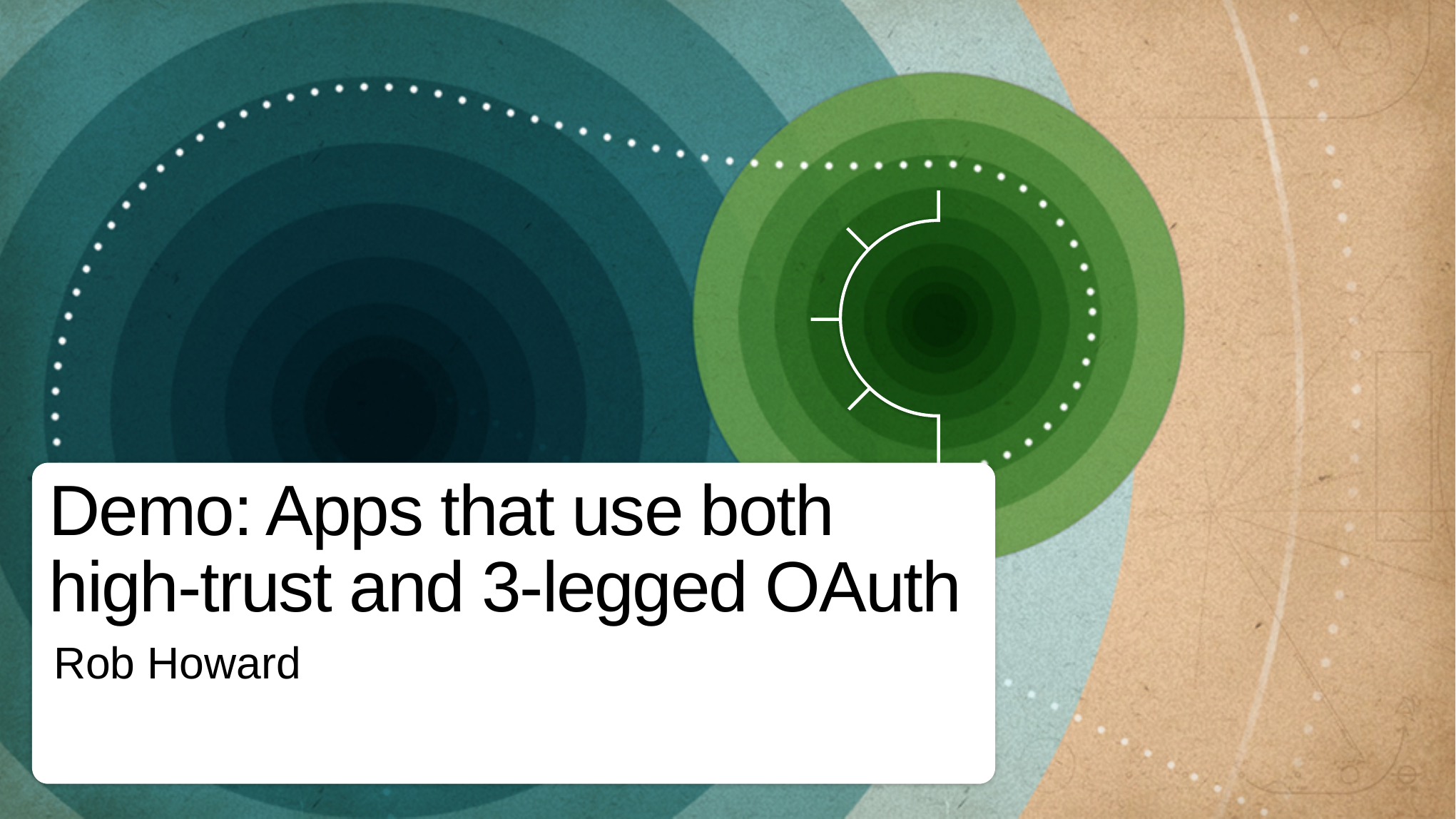

# Demo: Apps that use both high-trust and 3-legged OAuth
Rob Howard